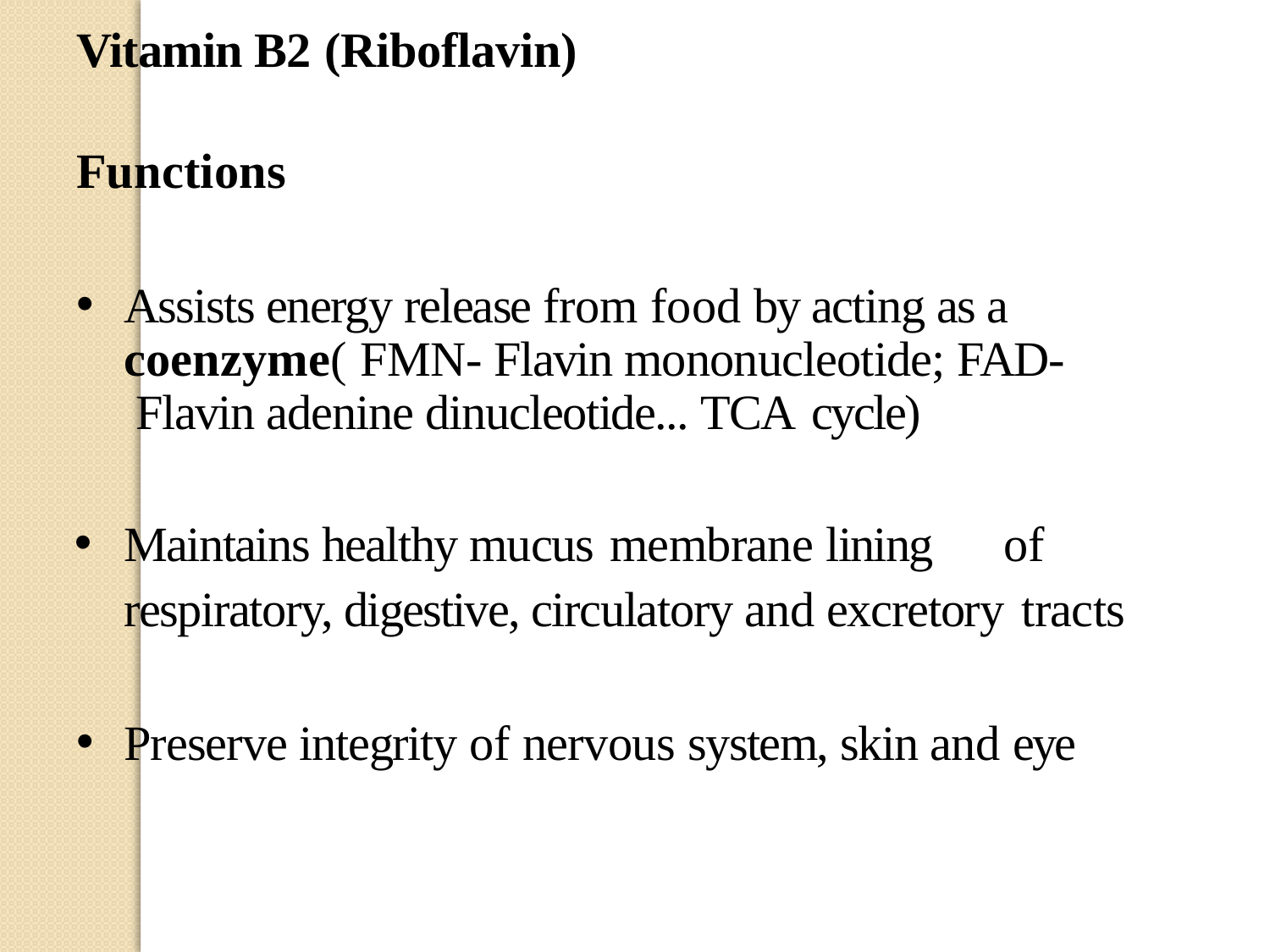

Vitamin B2 (Riboflavin)

Functions

Assists energy release from food by acting as a  coenzyme( FMN- Flavin mononucleotide; FAD-  Flavin adenine dinucleotide... TCA cycle)

Maintains healthy mucus membrane lining	of  respiratory, digestive, circulatory and excretory tracts

Preserve integrity of nervous system, skin and eye